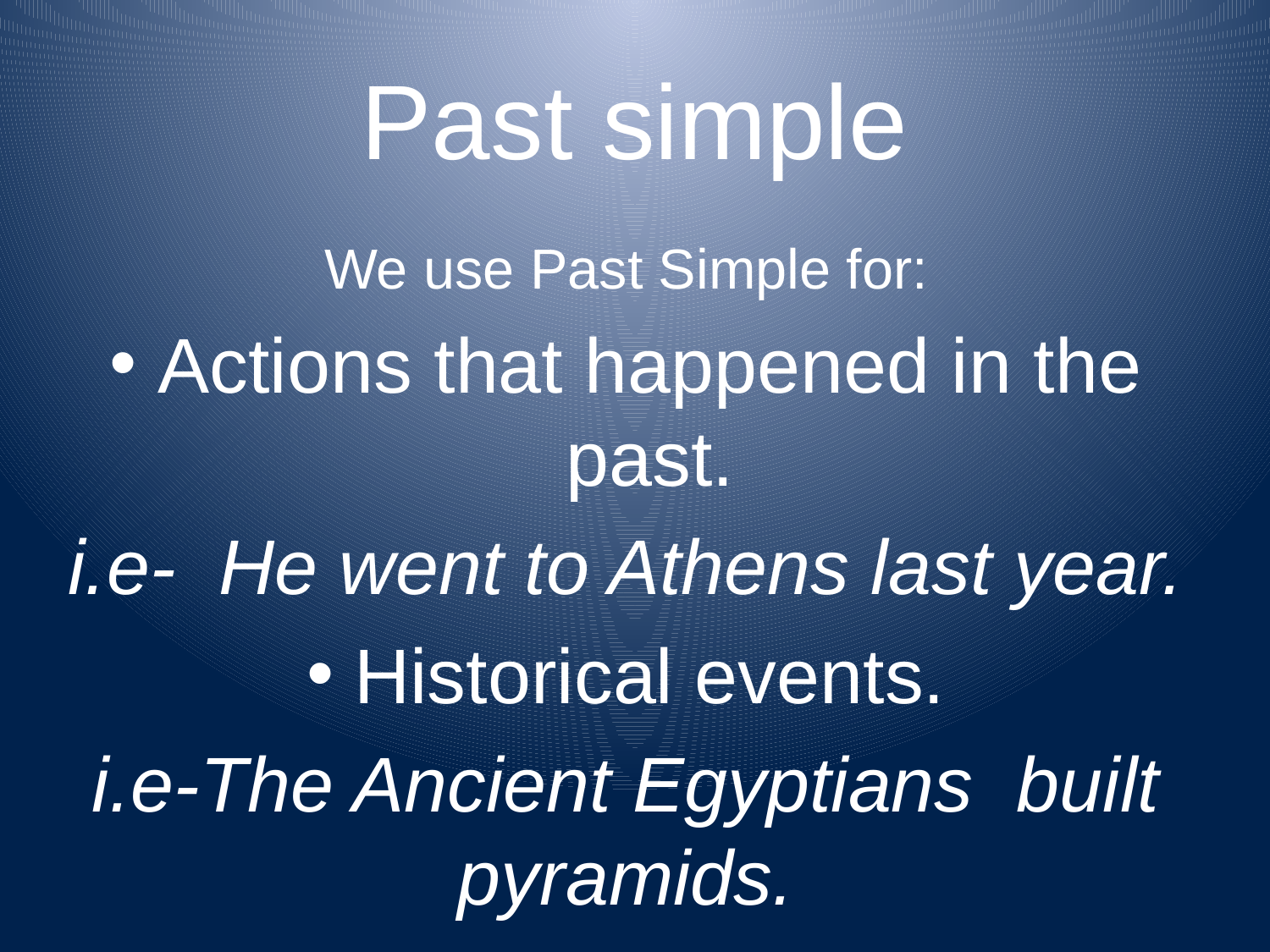

# Past simple
We use Past Simple for:
Actions that happened in the past.
i.e-  He went to Athens last year.
Historical events.
i.e-The Ancient Egyptians  built pyramids.